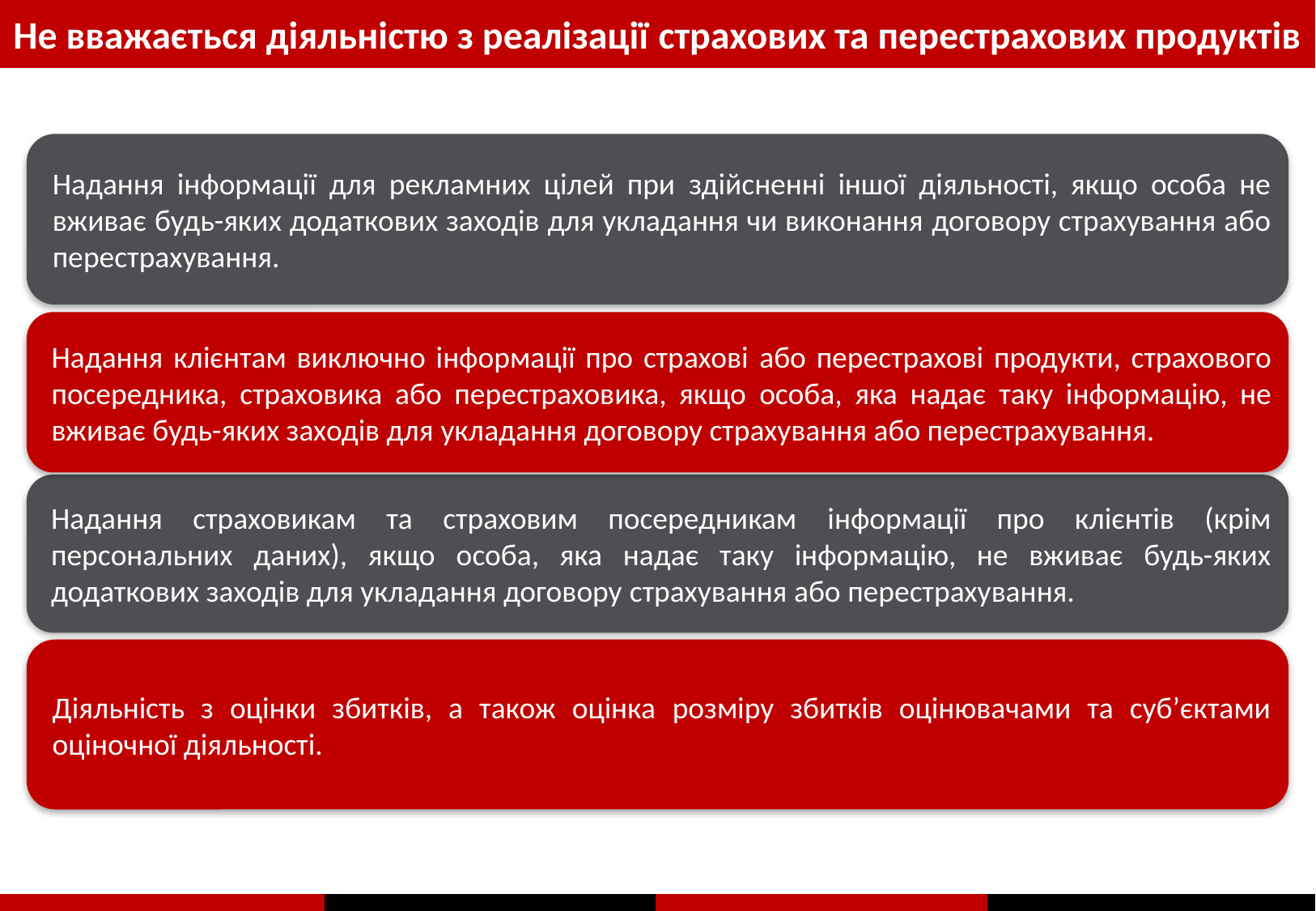

Не вважається діяльністю з реалізації страхових та перестрахових продуктів
Надання інформації для рекламних цілей при здійсненні іншої діяльності, якщо особа не вживає будь-яких додаткових заходів для укладання чи виконання договору страхування або перестрахування.
Діяльність з оцінки збитків, а також оцінка розміру збитків оцінювачами та суб’єктами оціночної діяльності.
Надання страховикам та страховим посередникам інформації про клієнтів (крім персональних даних), якщо особа, яка надає таку інформацію, не вживає будь-яких додаткових заходів для укладання договору страхування або перестрахування.
Надання клієнтам виключно інформації про страхові або перестрахові продукти, страхового посередника, страховика або перестраховика, якщо особа, яка надає таку інформацію, не вживає будь-яких заходів для укладання договору страхування або перестрахування.